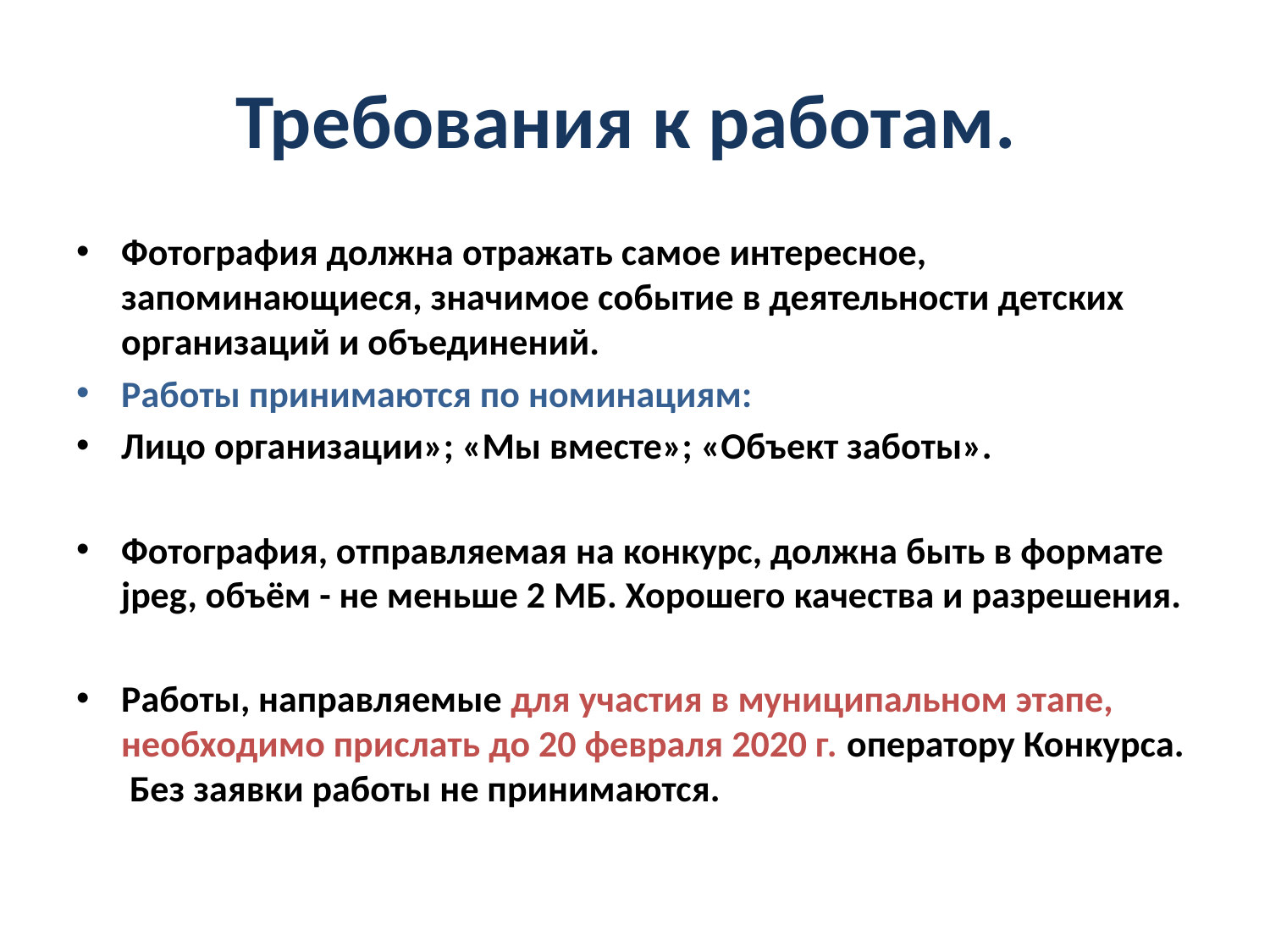

# Требования к работам.
Фотография должна отражать самое интересное, запоминающиеся, значимое событие в деятельности детских организаций и объединений.
Работы принимаются по номинациям:
Лицо организации»; «Мы вместе»; «Объект заботы».

Фотография, отправляемая на конкурс, должна быть в формате jpeg, объём - не меньше 2 МБ. Хорошего качества и разрешения.

Работы, направляемые для участия в муниципальном этапе, необходимо прислать до 20 февраля 2020 г. оператору Конкурса.   Без заявки работы не принимаются.